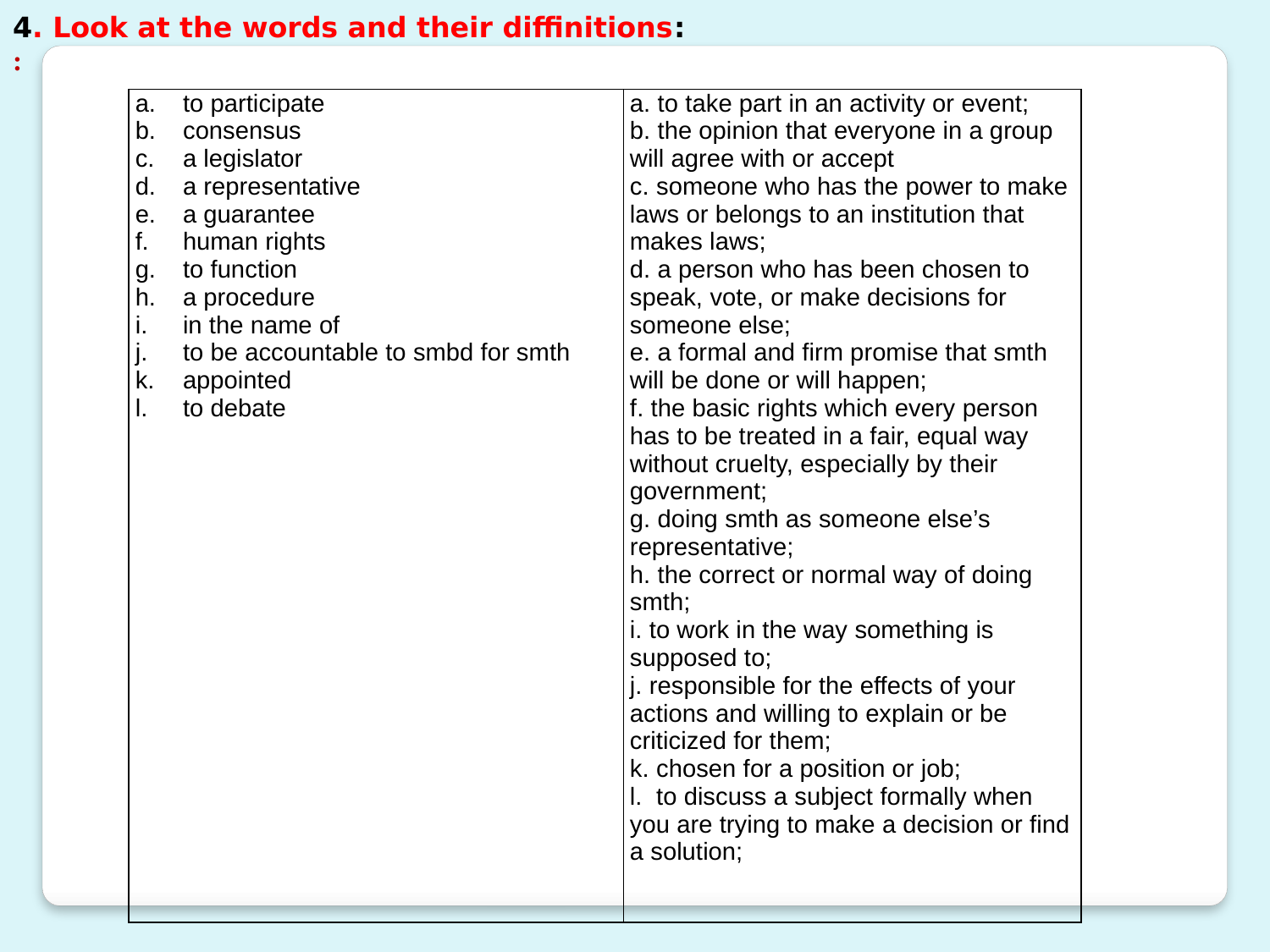

4. Look at the words and their diffinitions:
:

| to participate consensus a legislator a representative a guarantee human rights to function a procedure in the name of to be accountable to smbd for smth appointed to debate | a. to take part in an activity or event; b. the opinion that everyone in a group will agree with or accept c. someone who has the power to make laws or belongs to an institution that makes laws; d. a person who has been chosen to speak, vote, or make decisions for someone else; e. a formal and firm promise that smth will be done or will happen; f. the basic rights which every person has to be treated in a fair, equal way without cruelty, especially by their government; g. doing smth as someone else’s representative; h. the correct or normal way of doing smth; i. to work in the way something is supposed to; j. responsible for the effects of your actions and willing to explain or be criticized for them; k. chosen for a position or job; l. to discuss a subject formally when you are trying to make a decision or find a solution; |
| --- | --- |